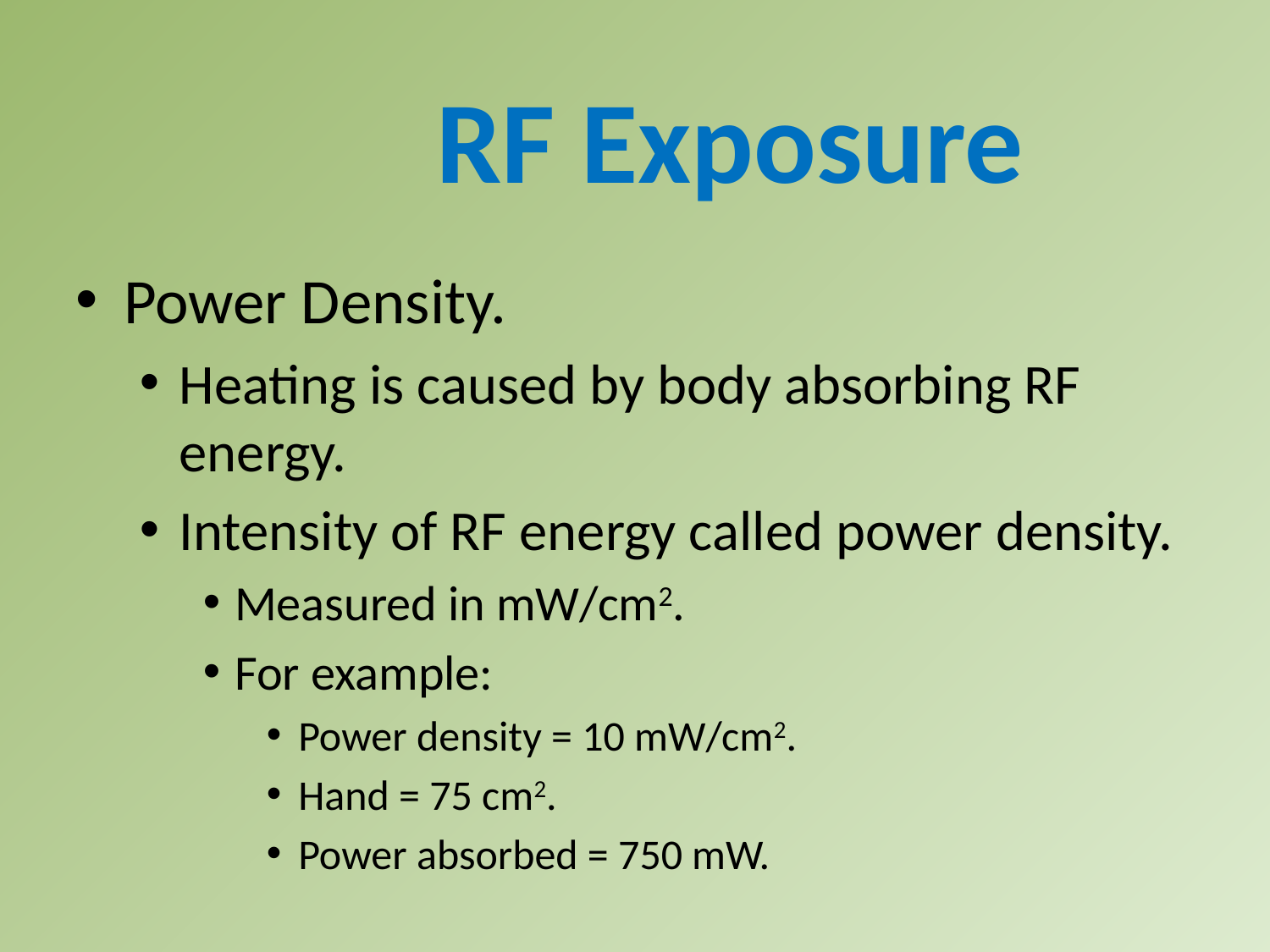

RF Exposure
Power Density.
Heating is caused by body absorbing RF energy.
Intensity of RF energy called power density.
Measured in mW/cm2.
For example:
Power density = 10 mW/cm2.
Hand = 75 cm2.
Power absorbed = 750 mW.